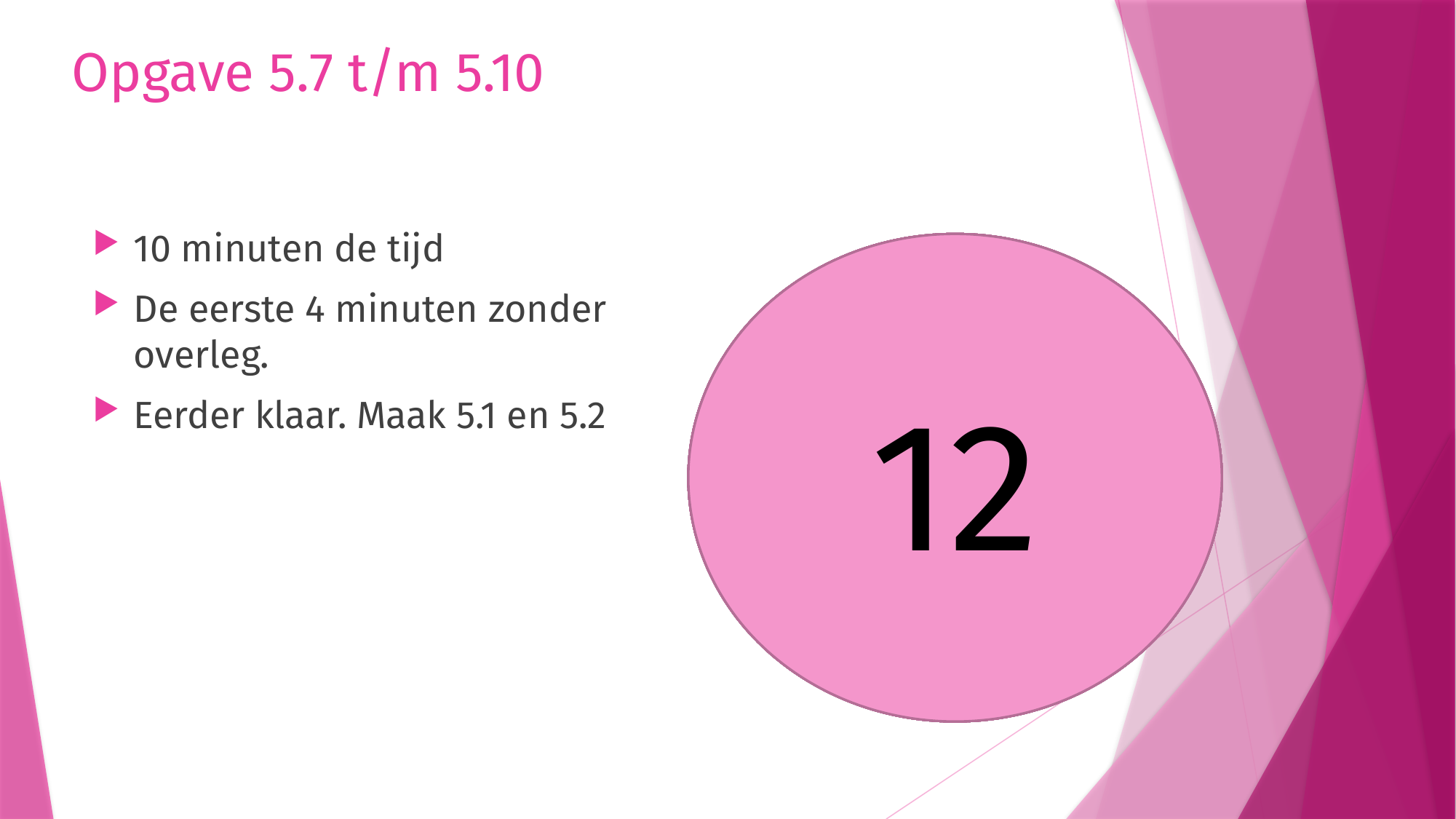

# Opgave 5.7 t/m 5.10
10 minuten de tijd
De eerste 4 minuten zonder overleg.
Eerder klaar. Maak 5.1 en 5.2
12
11
10
8
9
5
6
7
4
3
1
2